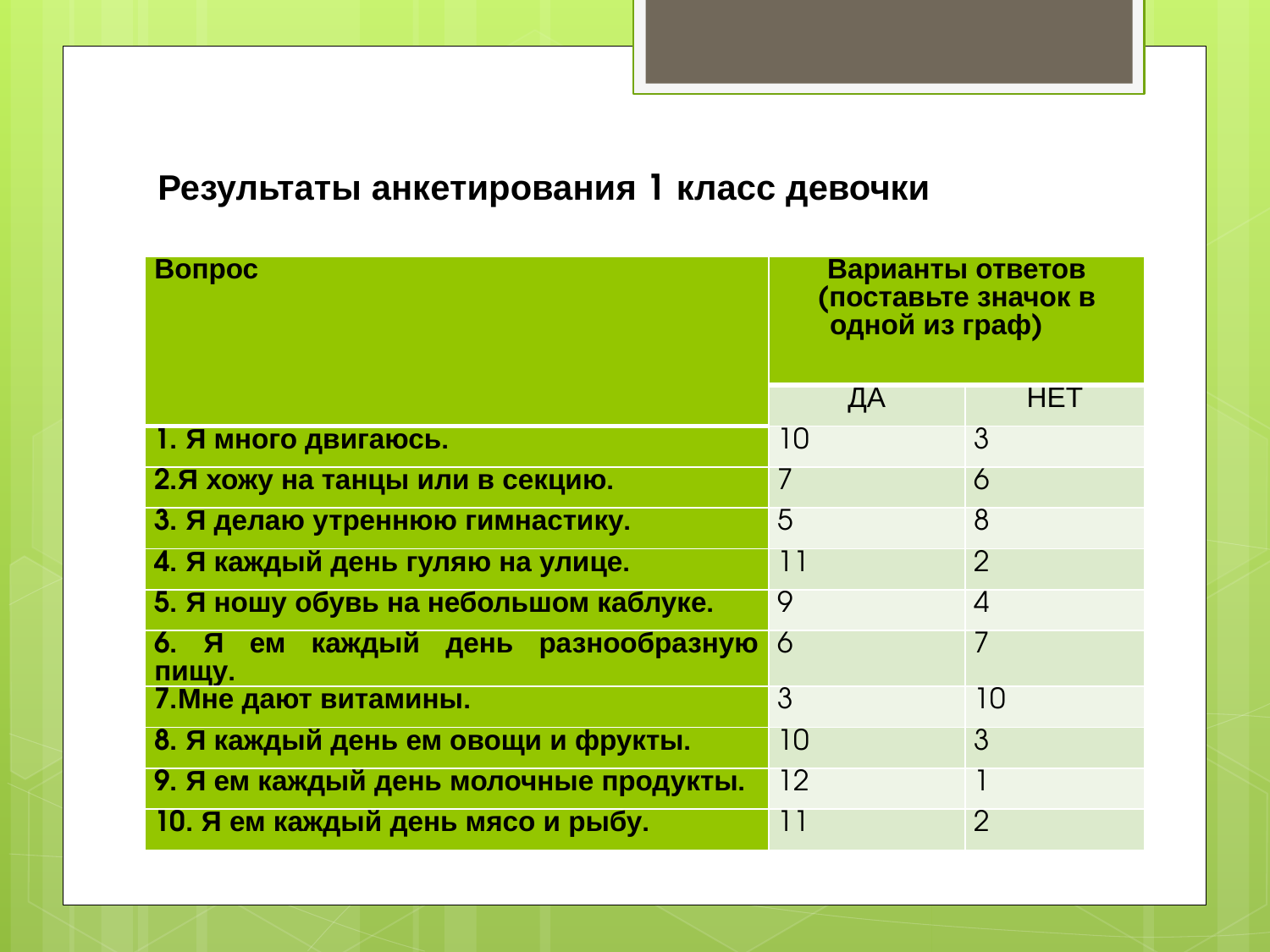

# Результаты анкетирования 1 класс девочки
| Вопрос | Варианты ответов (поставьте значок в одной из граф) |  |
| --- | --- | --- |
|  | ДА | НЕТ |
| 1. Я много двигаюсь. | 10 | 3 |
| 2.Я хожу на танцы или в секцию. | 7 | 6 |
| 3. Я делаю утреннюю гимнастику. | 5 | 8 |
| 4. Я каждый день гуляю на улице. | 11 | 2 |
| 5. Я ношу обувь на небольшом каблуке. | 9 | 4 |
| 6. Я ем каждый день разнообразную пищу. | 6 | 7 |
| 7.Мне дают витамины. | 3 | 10 |
| 8. Я каждый день ем овощи и фрукты. | 10 | 3 |
| 9. Я ем каждый день молочные продукты. | 12 | 1 |
| 10. Я ем каждый день мясо и рыбу. | 11 | 2 |